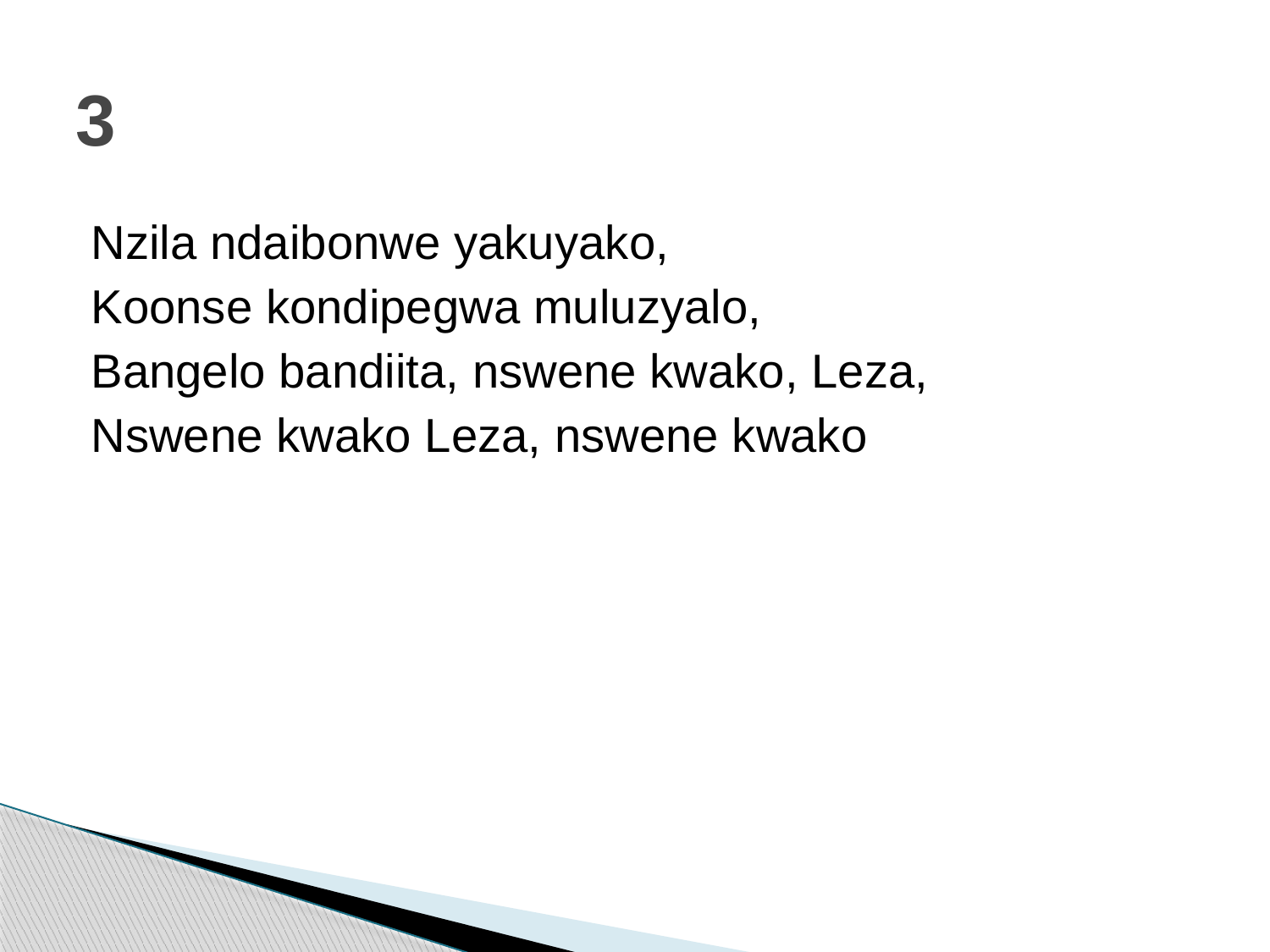

# 3
Nzila ndaibonwe yakuyako,
Koonse kondipegwa muluzyalo,
Bangelo bandiita, nswene kwako, Leza,
Nswene kwako Leza, nswene kwako